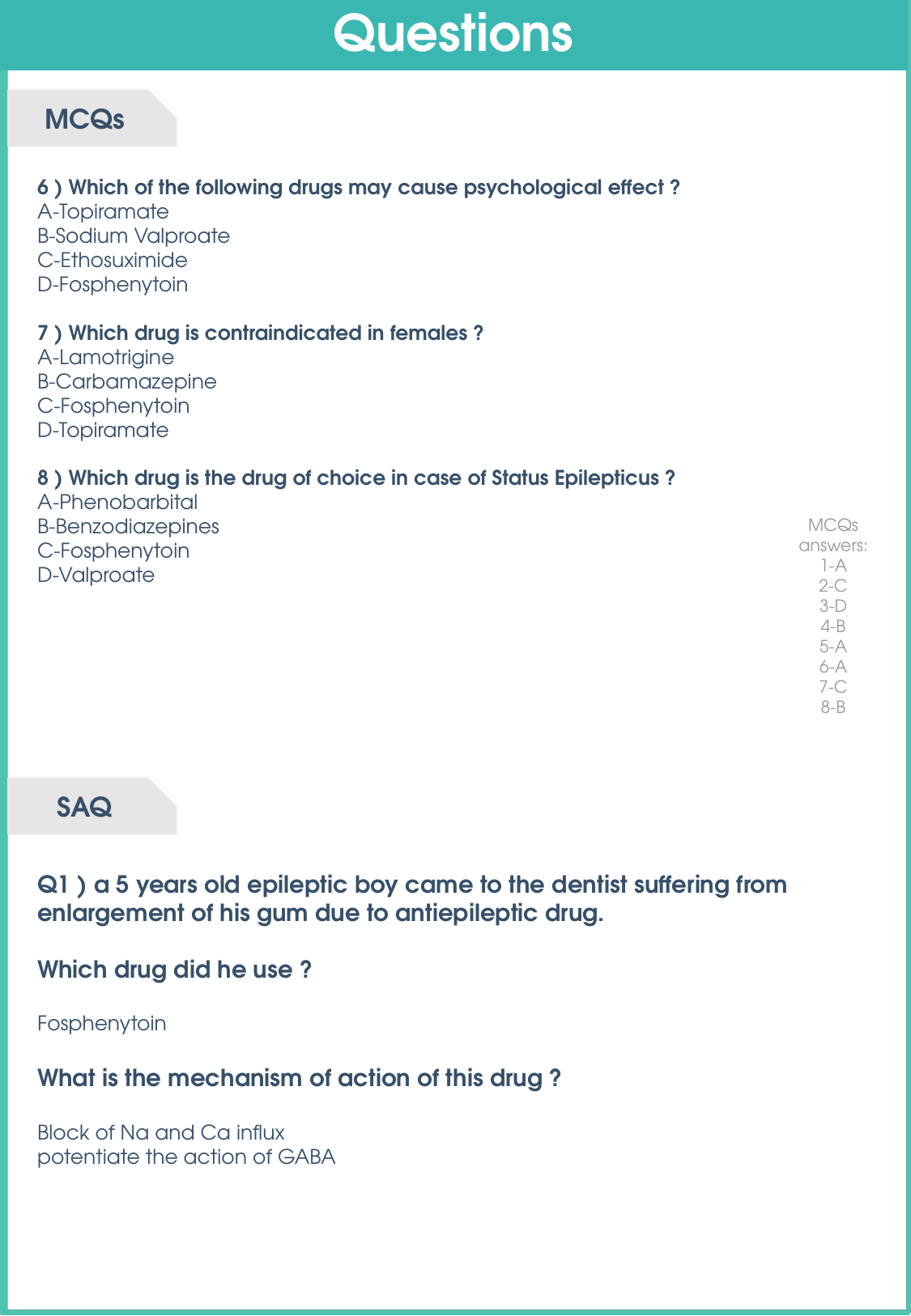

Questions
MCQs
6 ) Which of the following drugs may cause psychological effect ?
A-Topiramate
B-Sodium Valproate
C-Ethosuximide
D-Fosphenytoin

7 ) Which drug is contraindicated in females ?
A-Lamotrigine
B-Carbamazepine
C-Fosphenytoin
D-Topiramate

8 ) Which drug is the drug of choice in case of Status Epilepticus ?
A-Phenobarbital
B-Benzodiazepines
C-Fosphenytoin
D-Valproate
MCQs answers:
1-A
2-C
3-D
4-B
5-A
6-A
7-C
8-B
SAQ
Q1 ) a 5 years old epileptic boy came to the dentist suffering from enlargement of his gum due to antiepileptic drug.

Which drug did he use ?

Fosphenytoin

What is the mechanism of action of this drug ?

Block of Na and Ca influx
potentiate the action of GABA